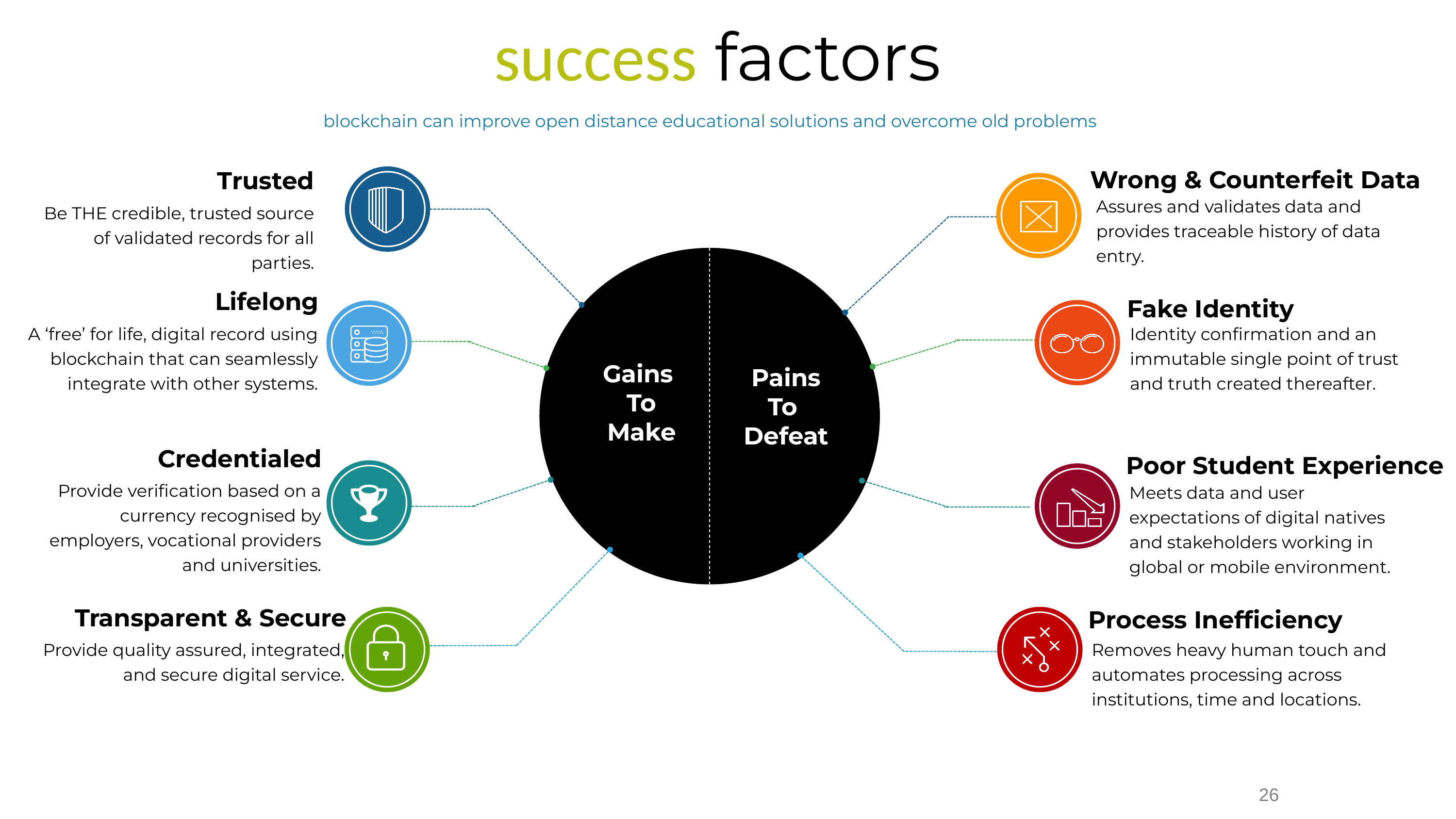

success factors
blockchain can improve open distance educational solutions and overcome old problems
Wrong & Counterfeit Data
Assures and validates data and provides traceable history of data entry.
Trusted
Be THE credible, trusted source of validated records for all parties.

Gains
To
Make
Lifelong
A ‘free’ for life, digital record using blockchain that can seamlessly integrate with other systems.
Fake Identity
Identity confirmation and an immutable single point of trust and truth created thereafter.

Pains
To
Defeat
Credentialed
Provide verification based on a currency recognised by employers, vocational providers and universities.
Poor Student Experience
Meets data and user expectations of digital natives and stakeholders working in global or mobile environment.

Transparent & Secure
Provide quality assured, integrated, and secure digital service.
Process Inefficiency
Removes heavy human touch and automates processing across institutions, time and locations.